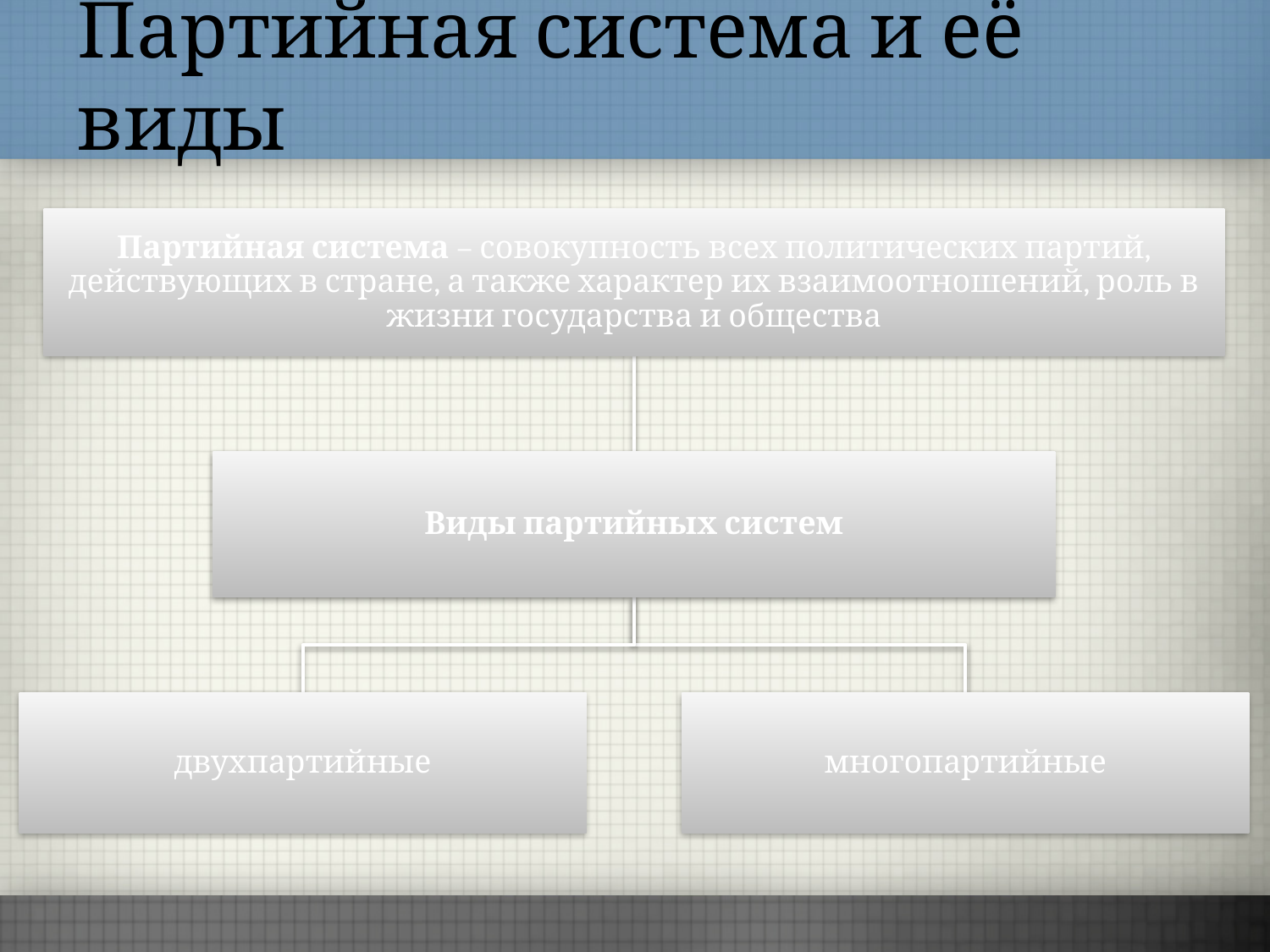

# Партийная система и её виды

Партийная система – совокупность всех политических партий, действующих в стране, а также характер их взаимоотношений, роль в жизни государства и общества

Виды партийных систем

двухпартийные

многопартийные